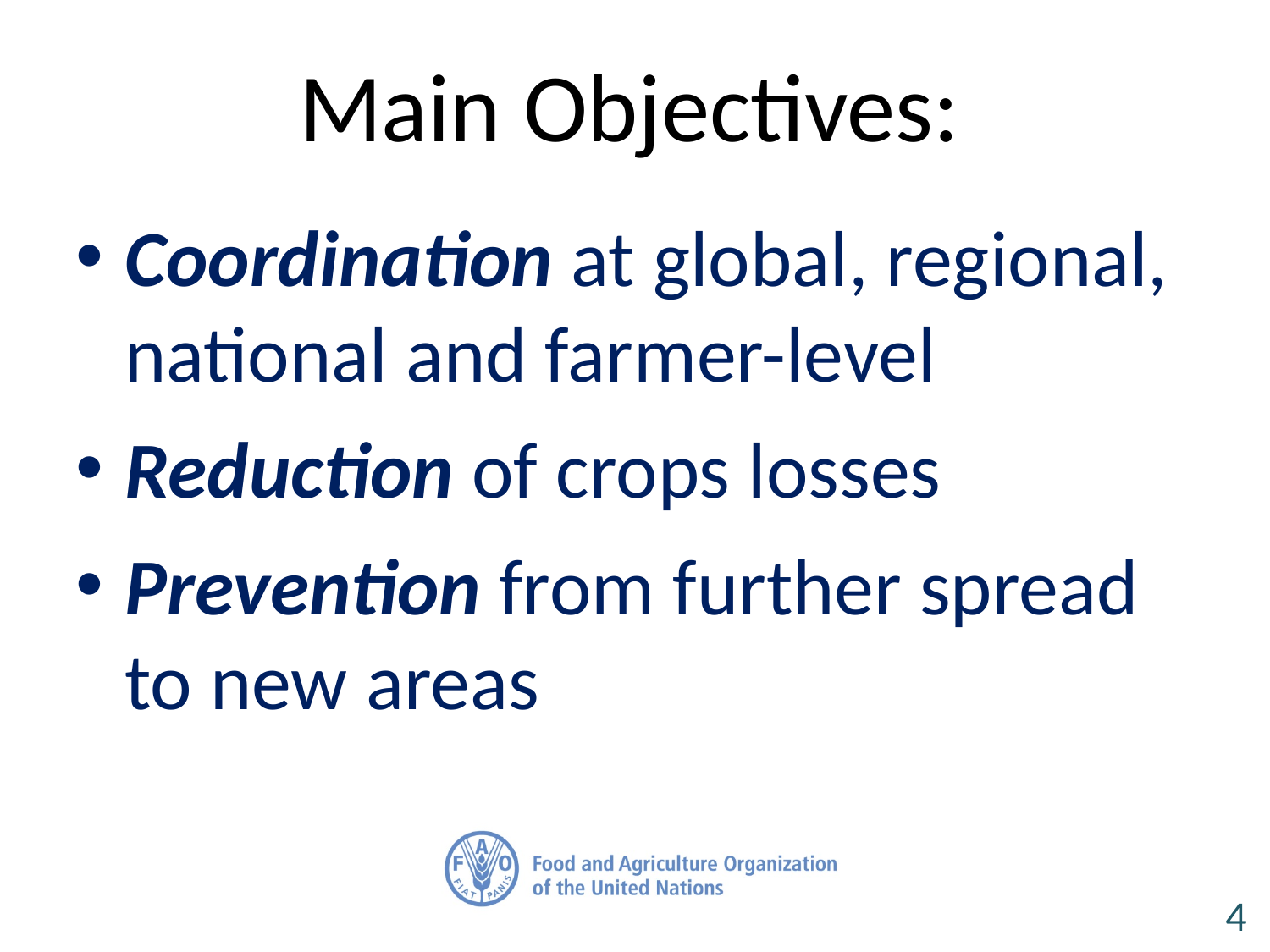

Main Objectives:
Coordination at global, regional, national and farmer-level
Reduction of crops losses
Prevention from further spread to new areas

4